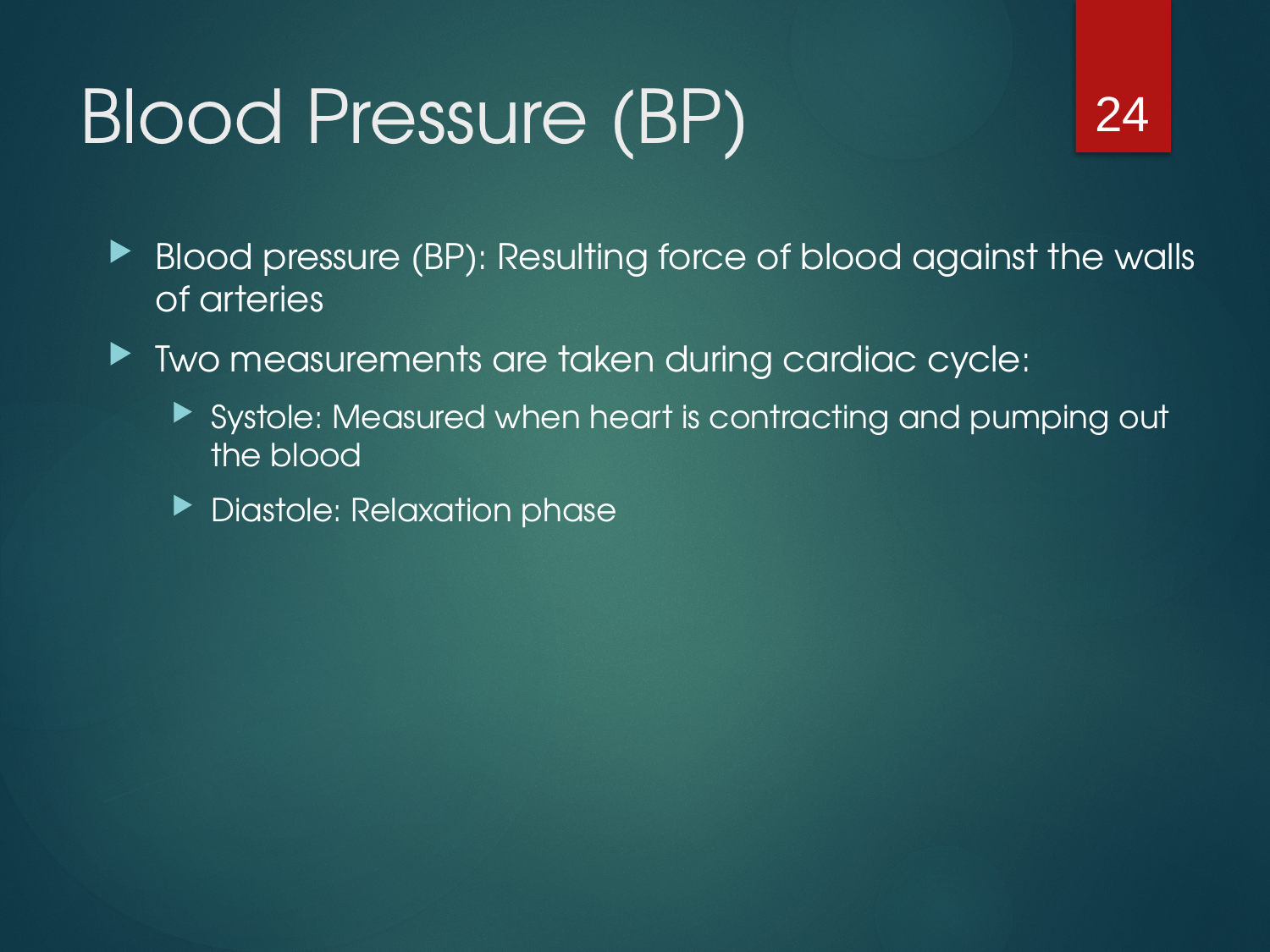

24
# Blood Pressure (BP)
Blood pressure (BP): Resulting force of blood against the walls of arteries
Two measurements are taken during cardiac cycle:
Systole: Measured when heart is contracting and pumping out the blood
Diastole: Relaxation phase